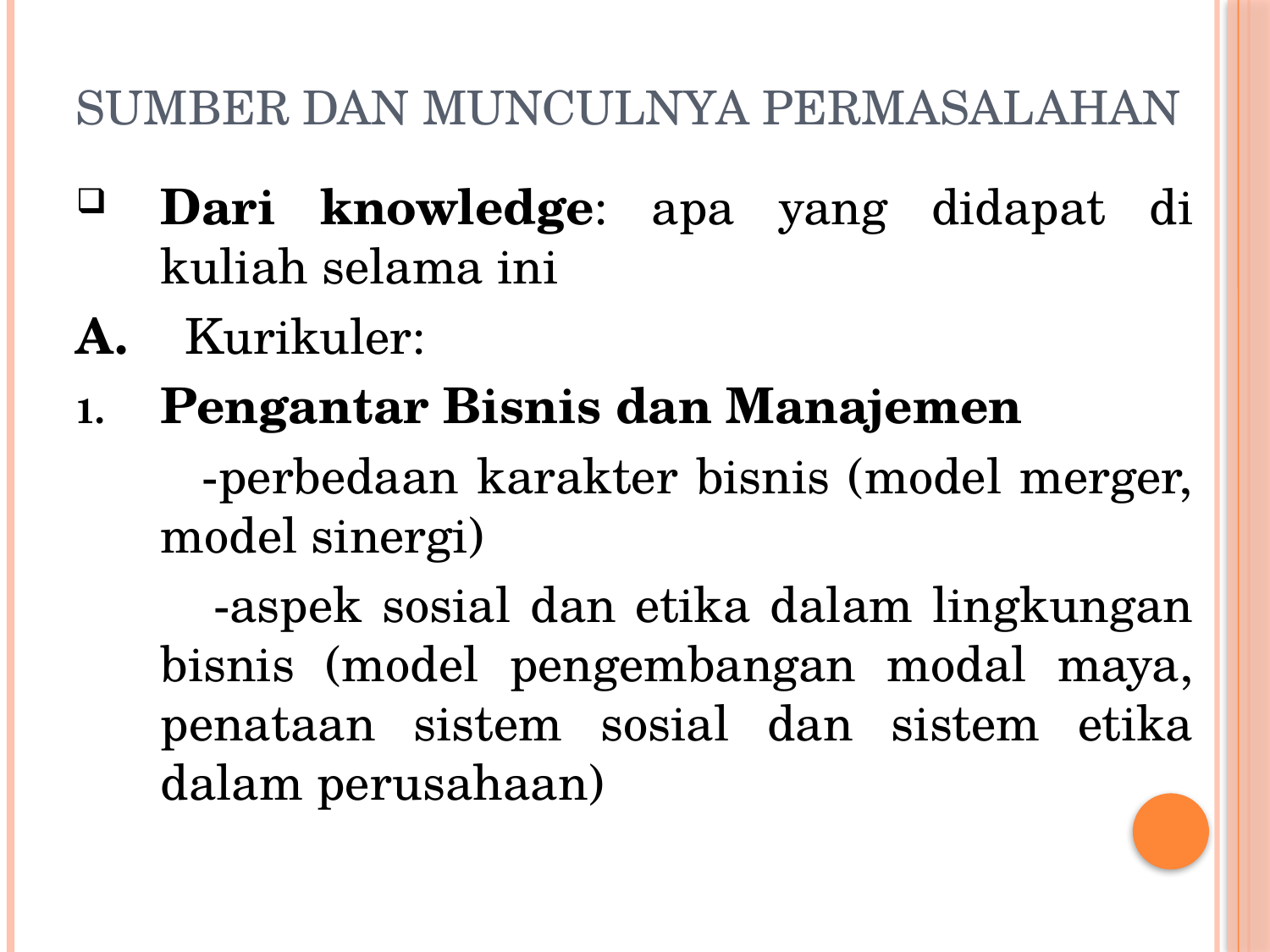

# Sumber dan Munculnya Permasalahan
Dari knowledge: apa yang didapat di kuliah selama ini
A.    Kurikuler:
Pengantar Bisnis dan Manajemen
       -perbedaan karakter bisnis (model merger, model sinergi)
       -aspek sosial dan etika dalam lingkungan bisnis (model pengembangan modal maya, penataan sistem sosial dan sistem etika dalam perusahaan)